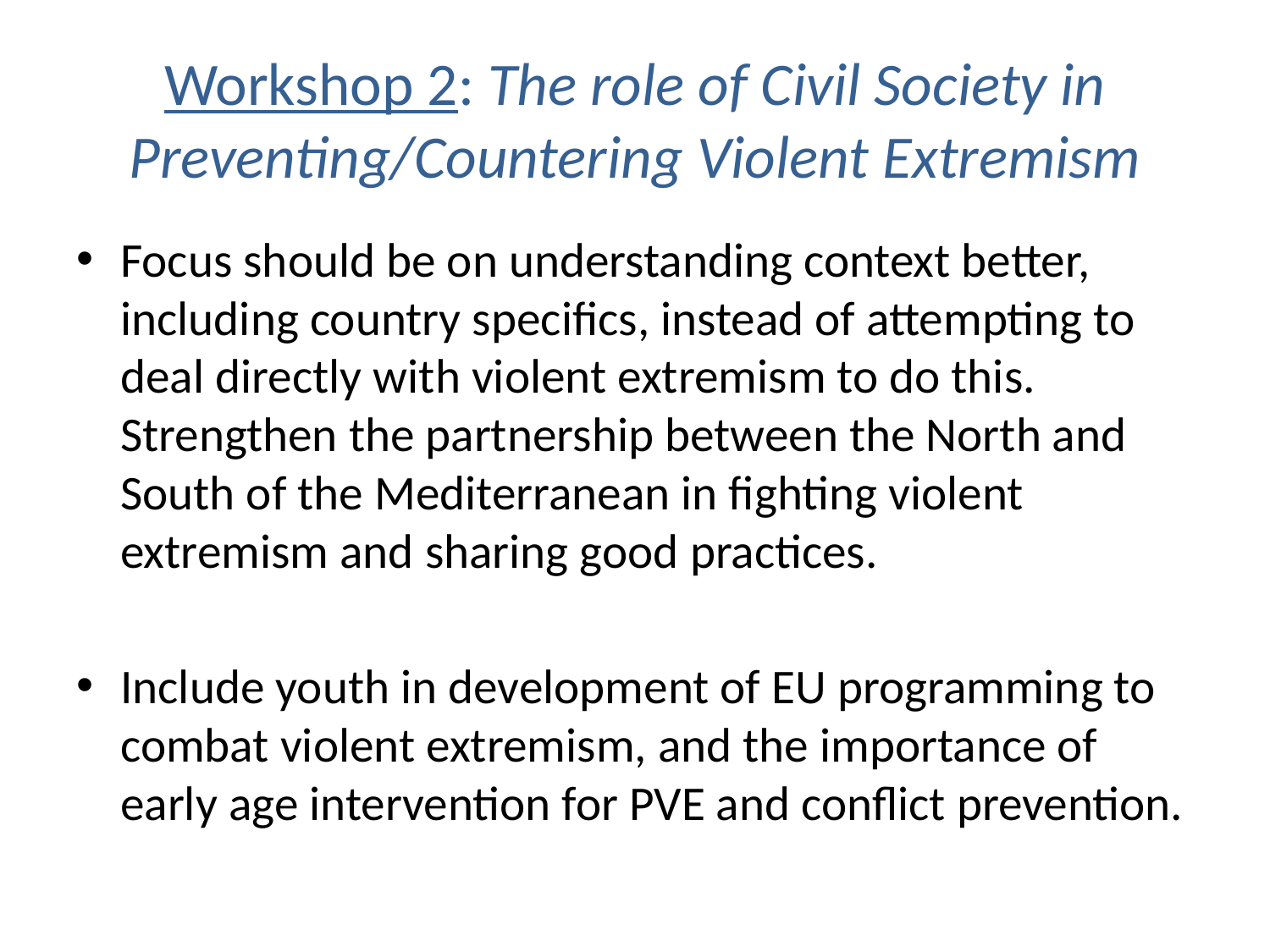

# Workshop 2: The role of Civil Society in Preventing/Countering Violent Extremism
Focus should be on understanding context better, including country specifics, instead of attempting to deal directly with violent extremism to do this. Strengthen the partnership between the North and South of the Mediterranean in fighting violent extremism and sharing good practices.

Include youth in development of EU programming to combat violent extremism, and the importance of early age intervention for PVE and conflict prevention.